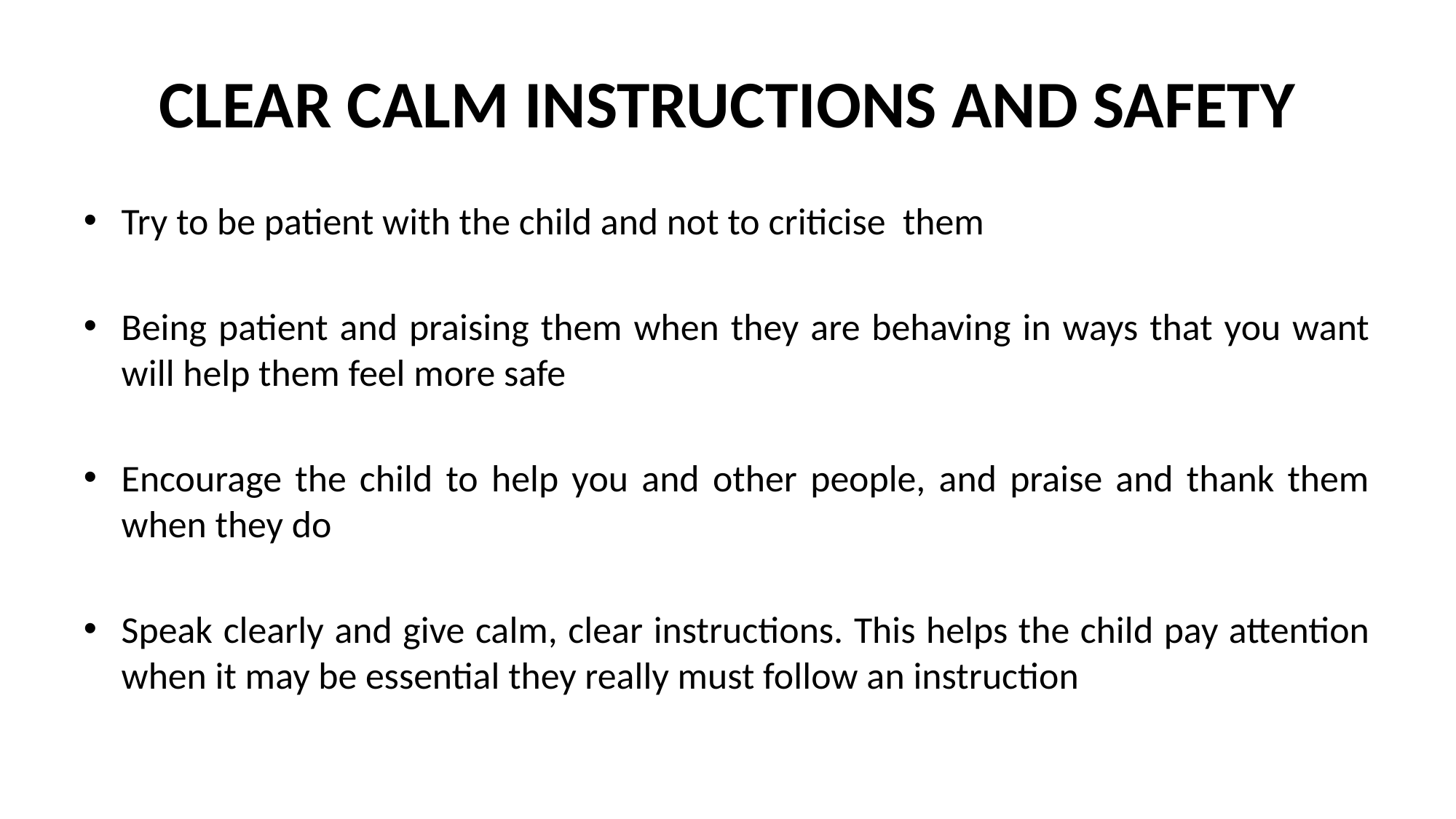

# Clear calm instructions and safety
Try to be patient with the child and not to criticise  them

Being patient and praising them when they are behaving in ways that you want will help them feel more safe

Encourage the child to help you and other people, and praise and thank them when they do

Speak clearly and give calm, clear instructions. This helps the child pay attention when it may be essential they really must follow an instruction